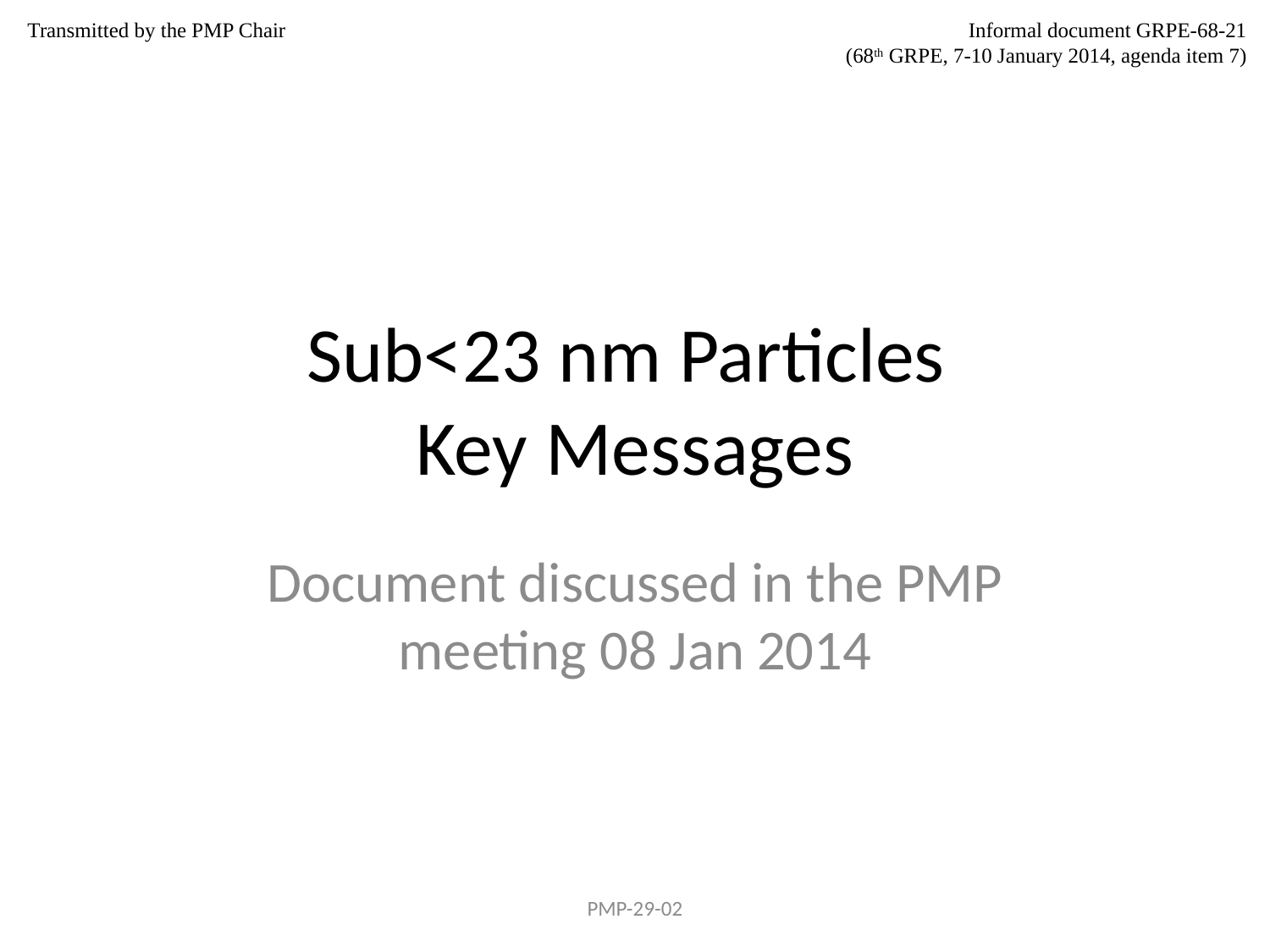

Transmitted by the PMP Chair
Informal document GRPE-68-21
(68th GRPE, 7-10 January 2014, agenda item 7)

# Sub<23 nm Particles Key Messages
Document discussed in the PMP meeting 08 Jan 2014
PMP-29-02